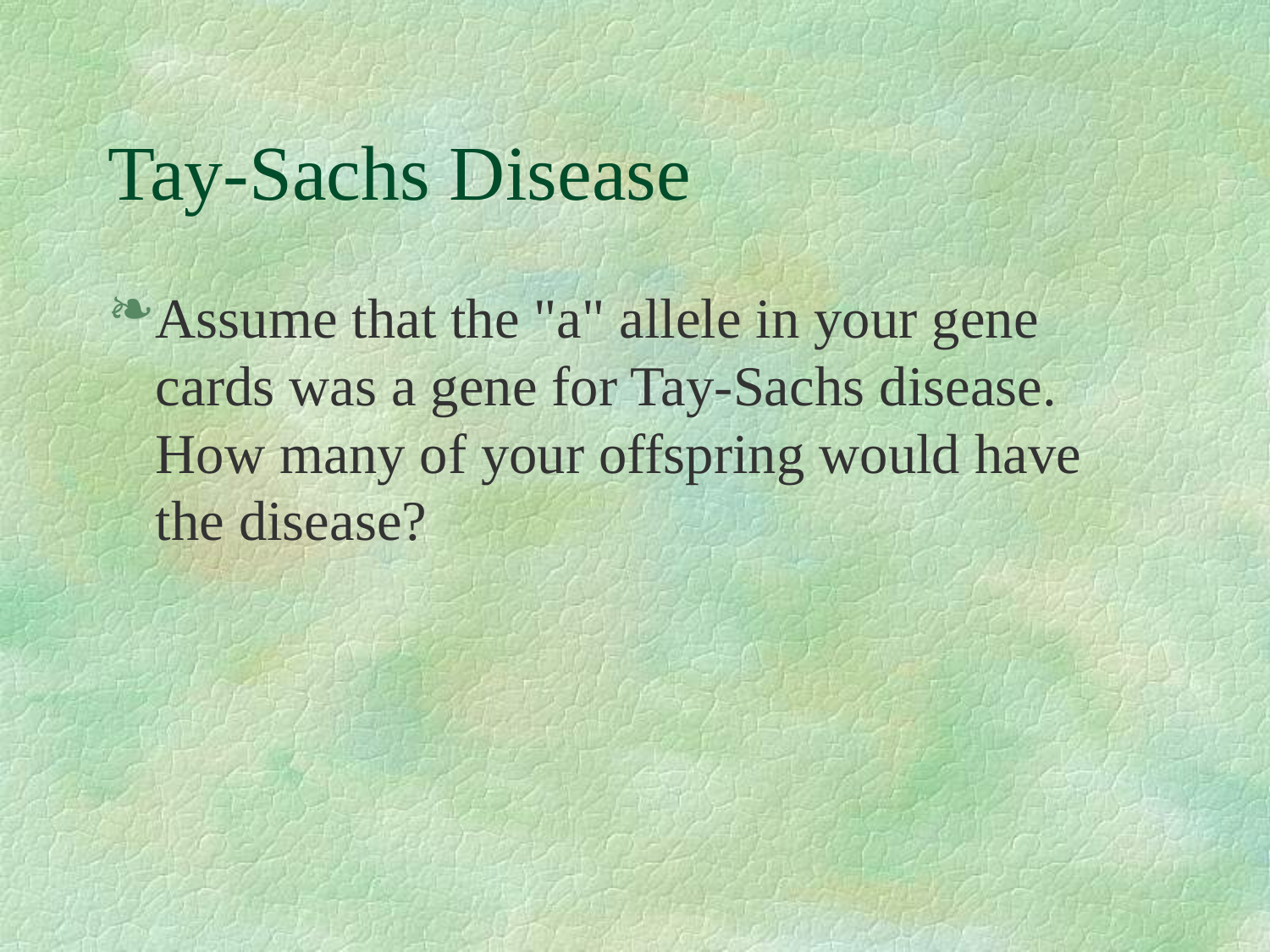

# Tay-Sachs Disease
Assume that the "a" allele in your gene cards was a gene for Tay-Sachs disease. How many of your offspring would have the disease?